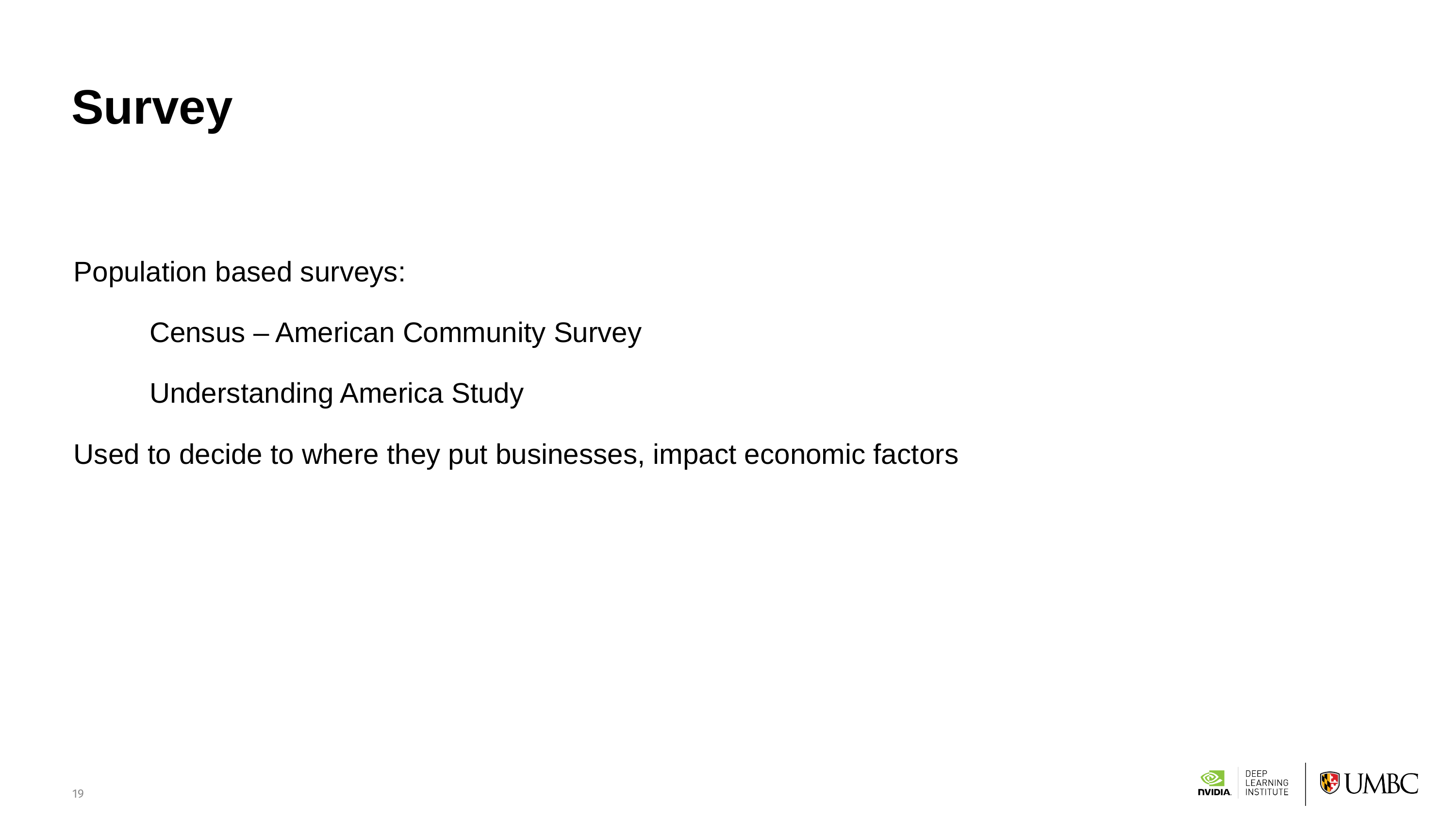

# Survey
Population based surveys:
Census – American Community Survey
Understanding America Study
Used to decide to where they put businesses, impact economic factors